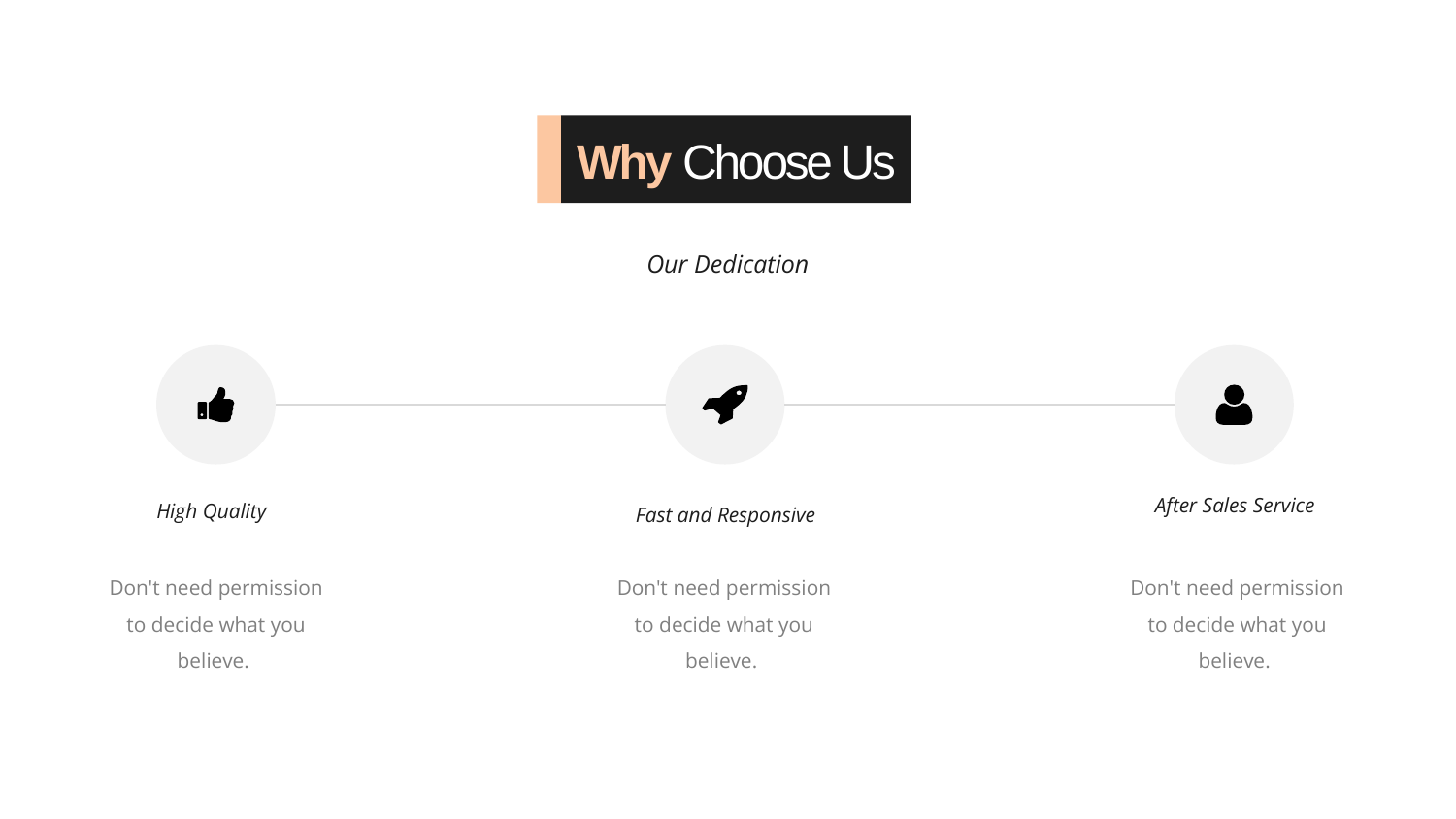

Why Choose Us
Our Dedication

After Sales Service
High Quality
Fast and Responsive
Don't need permission to decide what you believe.
Don't need permission to decide what you believe.
Don't need permission to decide what you believe.